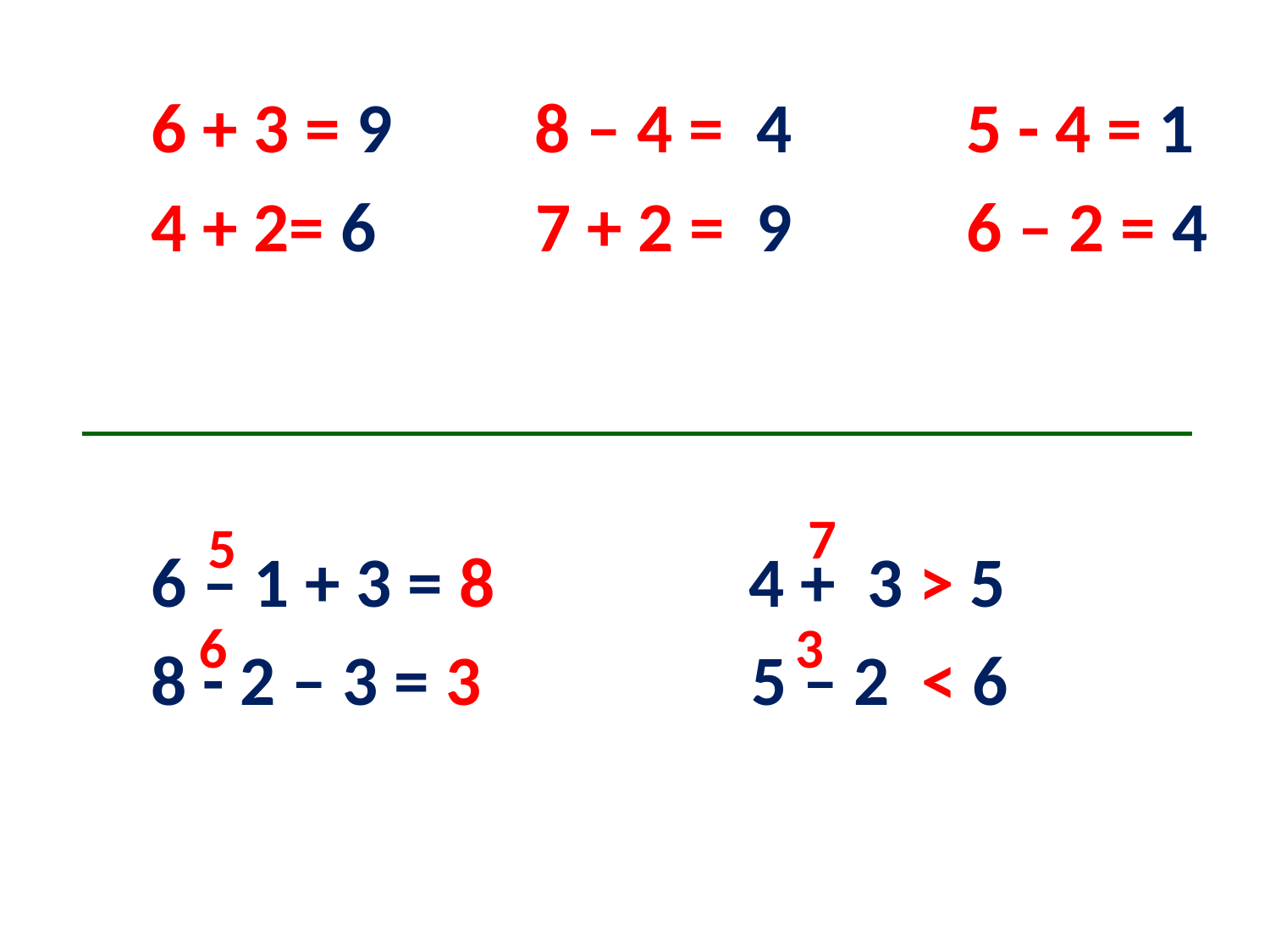

6 + 3 = 9         8 – 4 =  4           5 - 4 = 1
    4 + 2= 6          7 + 2 =  9           6 – 2 = 4

    6 – 1 + 3 = 8                4 +  3 > 5
    8 - 2 – 3 = 3                 5 – 2  < 6
7
5
6
3